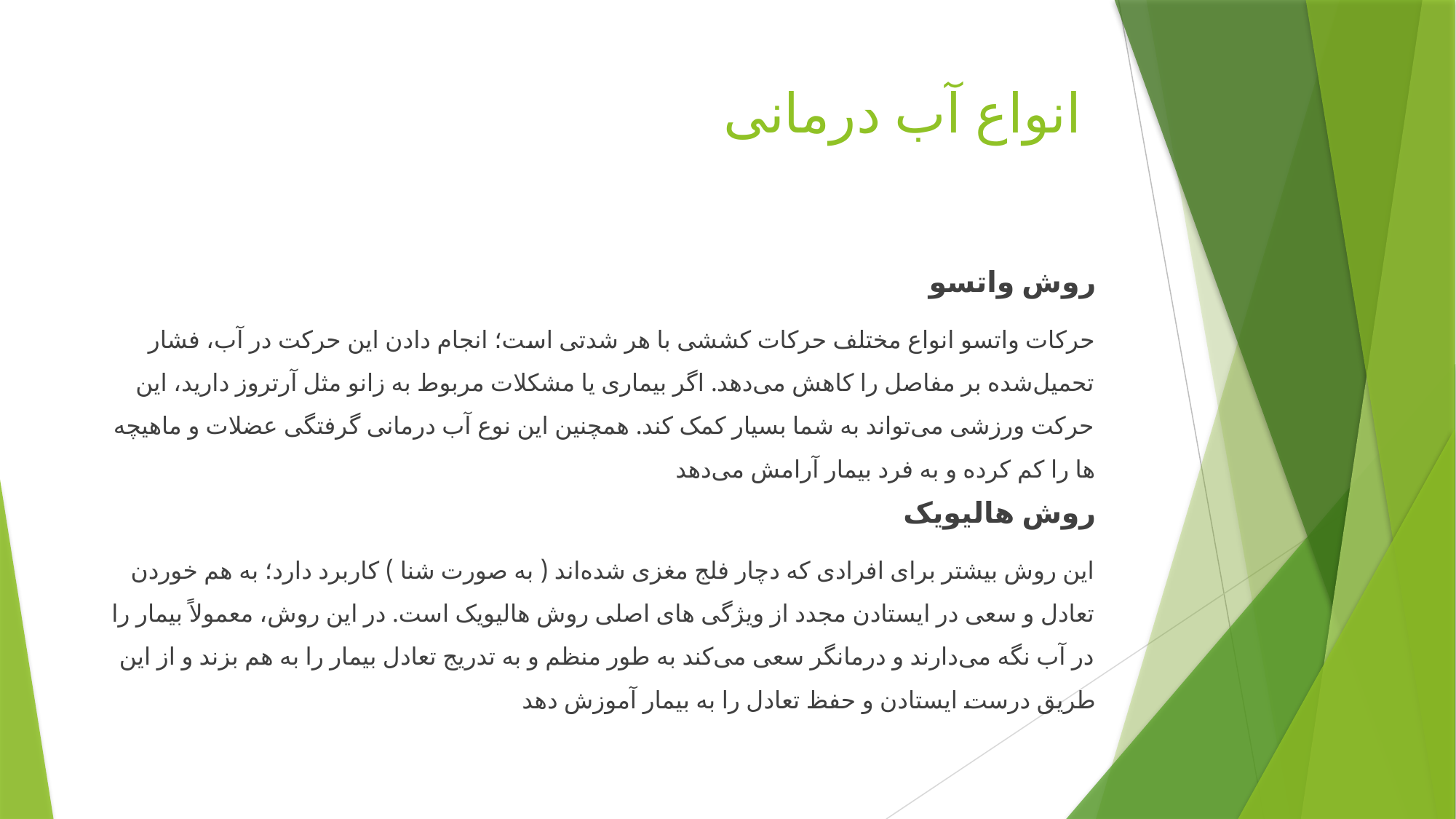

# انواع آب درمانی
روش واتسو
حرکات واتسو انواع مختلف حرکات کششی با هر شدتی است؛ انجام دادن این حرکت در آب، فشار تحمیل‌شده بر مفاصل را کاهش می‌دهد. اگر بیماری یا مشکلات مربوط به زانو مثل آرتروز دارید، این حرکت ورزشی می‌تواند به شما بسیار کمک کند. همچنین این نوع آب درمانی گرفتگی عضلات و ماهیچه ها را کم کرده و به فرد بیمار آرامش می‌دهد
روش هالیویک
این روش بیشتر برای افرادی که دچار فلج مغزی شده‌اند ( به صورت شنا ) کاربرد دارد؛ به هم خوردن تعادل و سعی در ایستادن مجدد از ویژگی‌ های اصلی روش هالیویک است. در این روش، معمولاً بیمار را در آب نگه می‌دارند و درمانگر سعی می‌کند به طور منظم و به تدریج تعادل بیمار را به هم بزند و از این طریق درست ایستادن و حفظ تعادل را به بیمار آموزش دهد